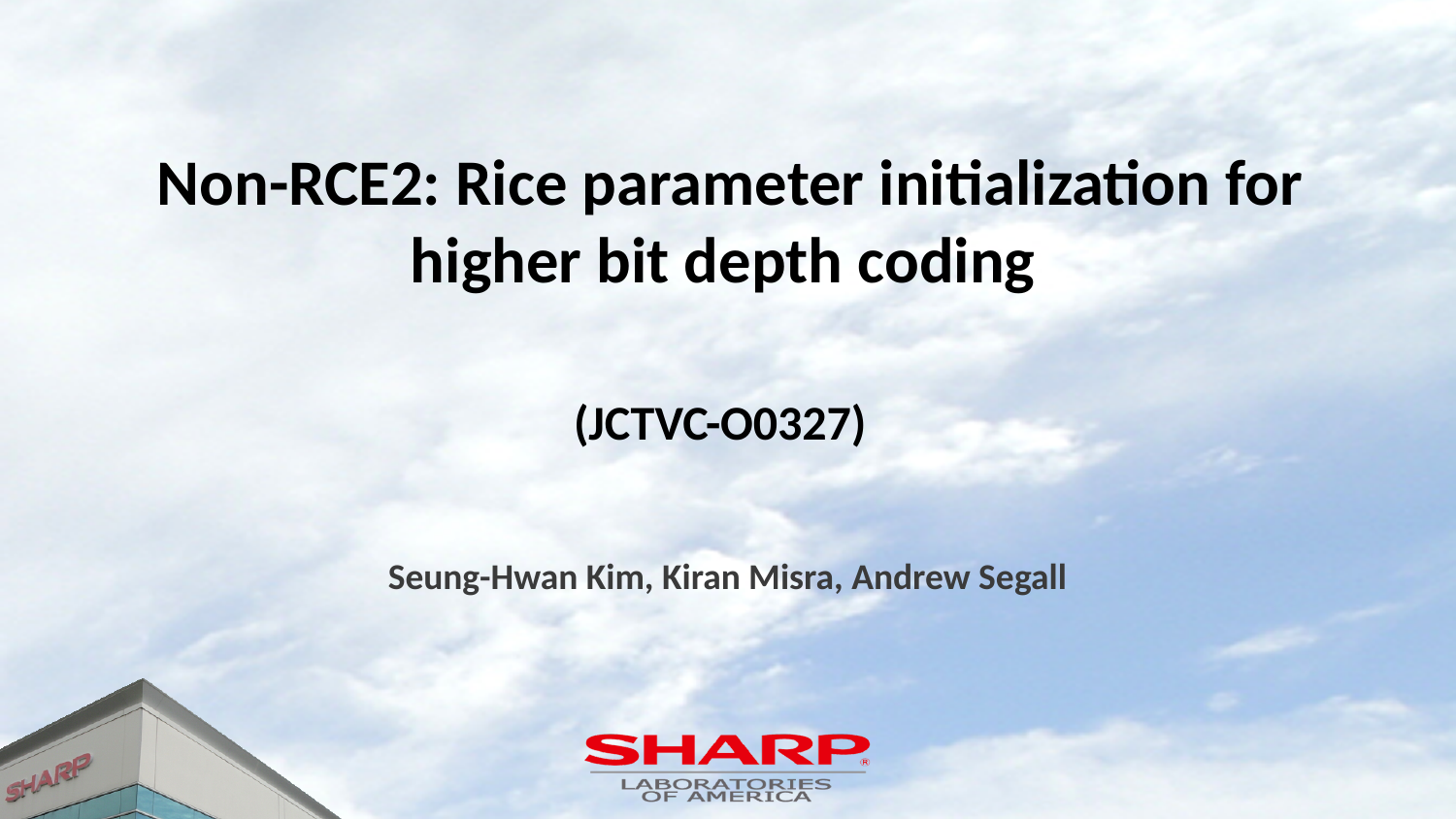

# Non-RCE2: Rice parameter initialization for higher bit depth coding
(JCTVC-O0327)
Seung-Hwan Kim, Kiran Misra, Andrew Segall